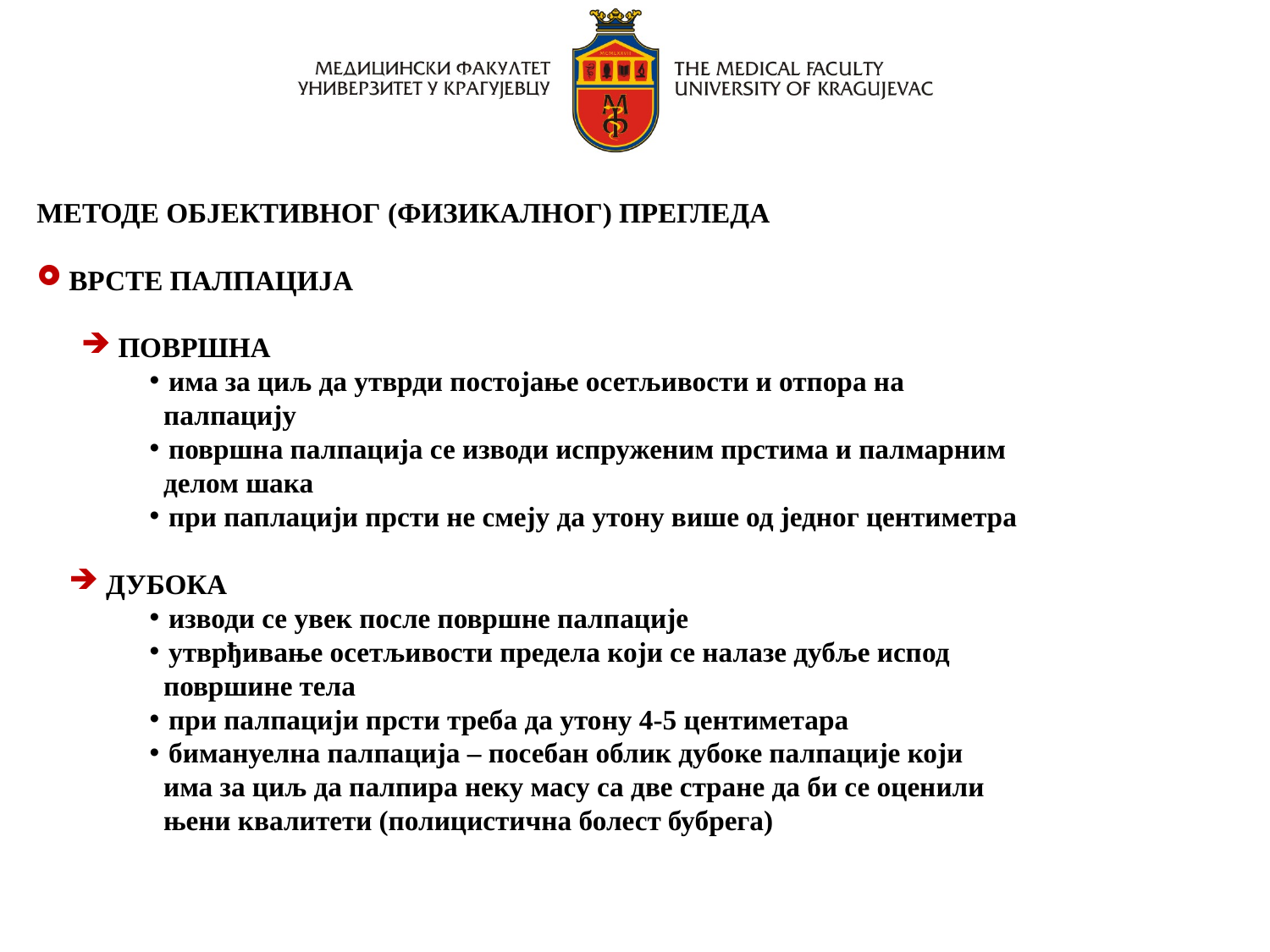

МЕТОДЕ ОБЈЕКТИВНОГ (ФИЗИКАЛНОГ) ПРЕГЛЕДА

 ВРСТЕ ПАЛПАЦИЈА

 ПОВРШНА
 има за циљ да утврди постојање осетљивости и отпора на
  палпацију
 површна палпација се изводи испруженим прстима и палмарним
  делом шака
 при паплацији прсти не смеју да утону више од једног центиметра

 ДУБОКА
 изводи се увек после површне палпације
 утврђивање осетљивости предела који се налазе дубље испод
  површине тела
 при палпацији прсти треба да утону 4-5 центиметара
 бимануелна палпација – посебан облик дубоке палпације који
  има за циљ да палпира неку масу са две стране да би се оценили
  њени квалитети (полицистична болест бубрега)